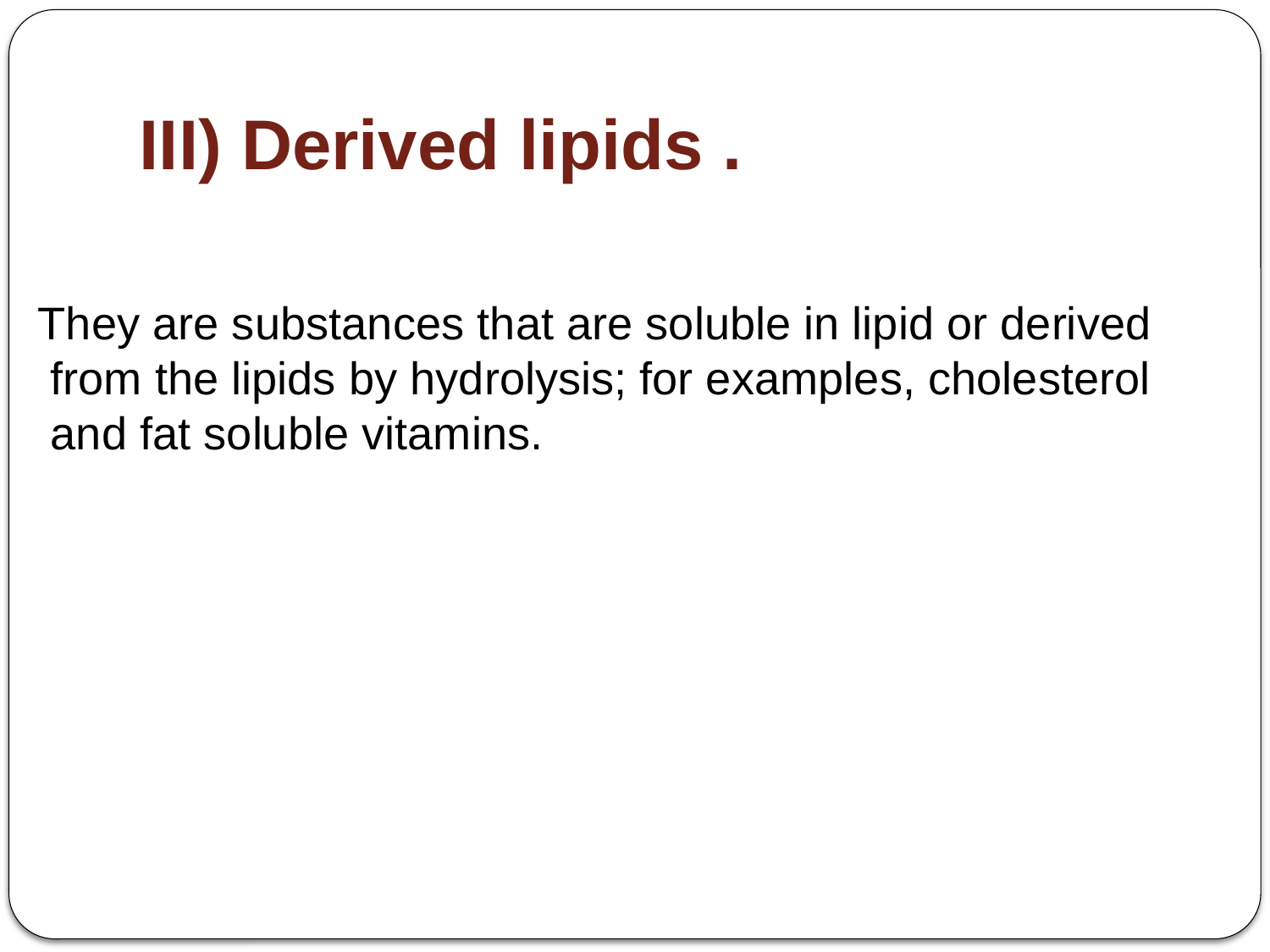

# III) Derived lipids .

  They are substances that are soluble in lipid or derived from the lipids by hydrolysis; for examples, cholesterol and fat soluble vitamins.